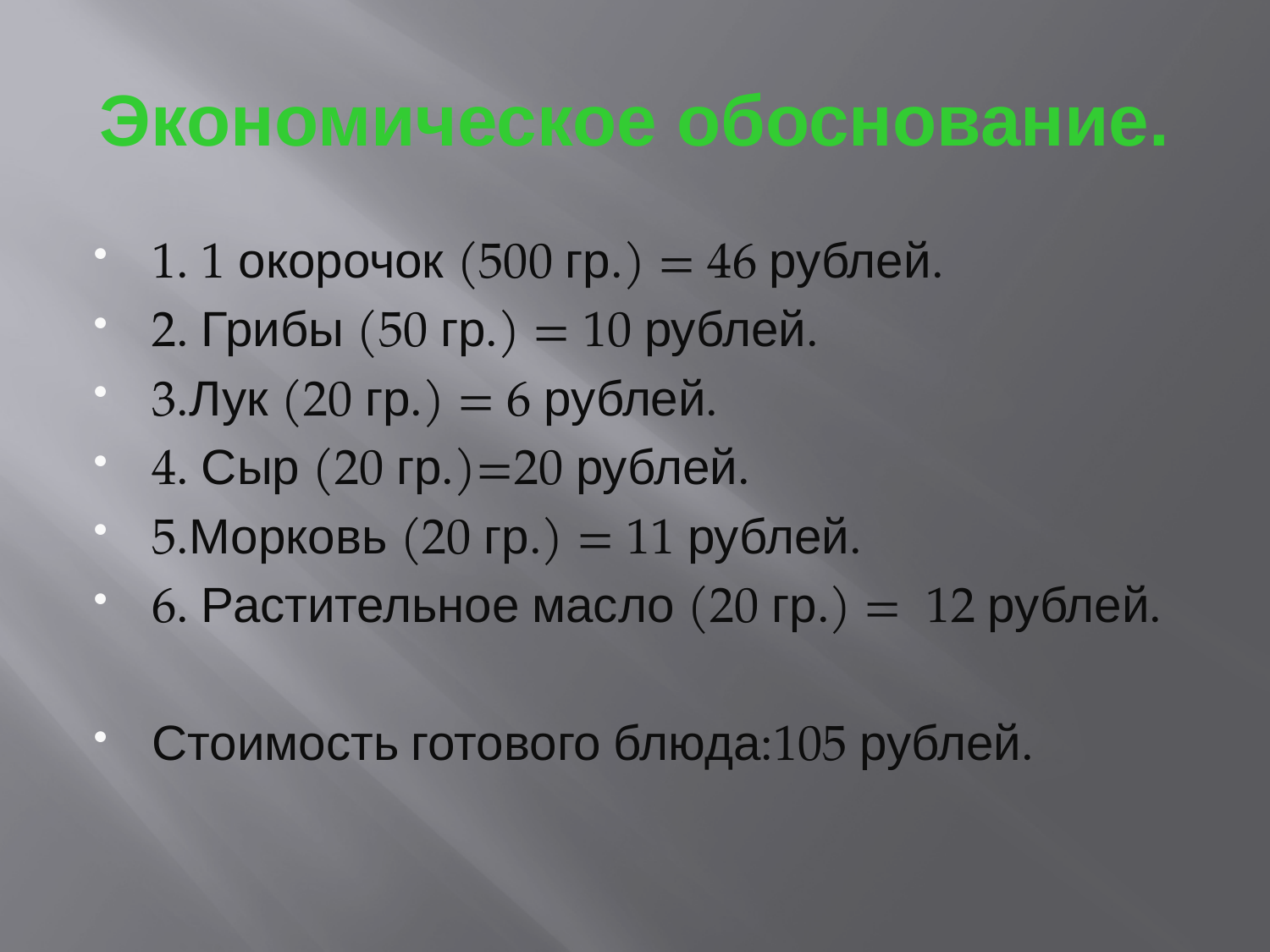

# Экономическое обоснование.
1. 1 окорочок (500 гр.) = 46 рублей.
2. Грибы (50 гр.) = 10 рублей.
3.Лук (20 гр.) = 6 рублей.
4. Сыр (20 гр.)=20 рублей.
5.Морковь (20 гр.) = 11 рублей.
6. Растительное масло (20 гр.) =  12 рублей.

Стоимость готового блюда:105 рублей.